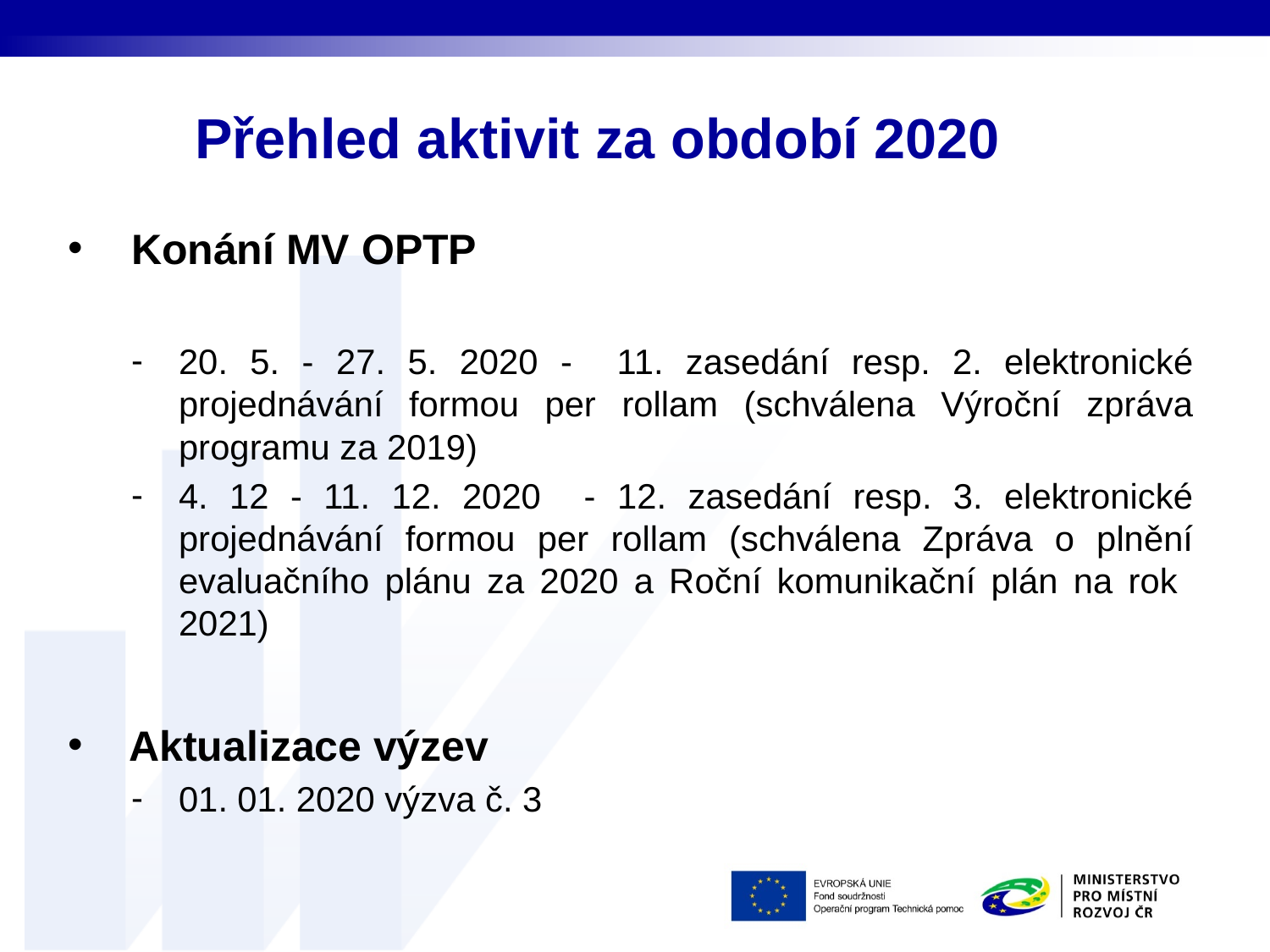

# Přehled aktivit za období 2020
Konání MV OPTP

20. 5. - 27. 5. 2020 -  11. zasedání resp. 2. elektronické projednávání formou per rollam (schválena Výroční zpráva programu za 2019)
4. 12 - 11. 12. 2020  - 12. zasedání resp. 3. elektronické projednávání formou per rollam (schválena Zpráva o plnění evaluačního plánu za 2020 a Roční komunikační plán na rok  2021)

Aktualizace výzev
01. 01. 2020 výzva č. 3